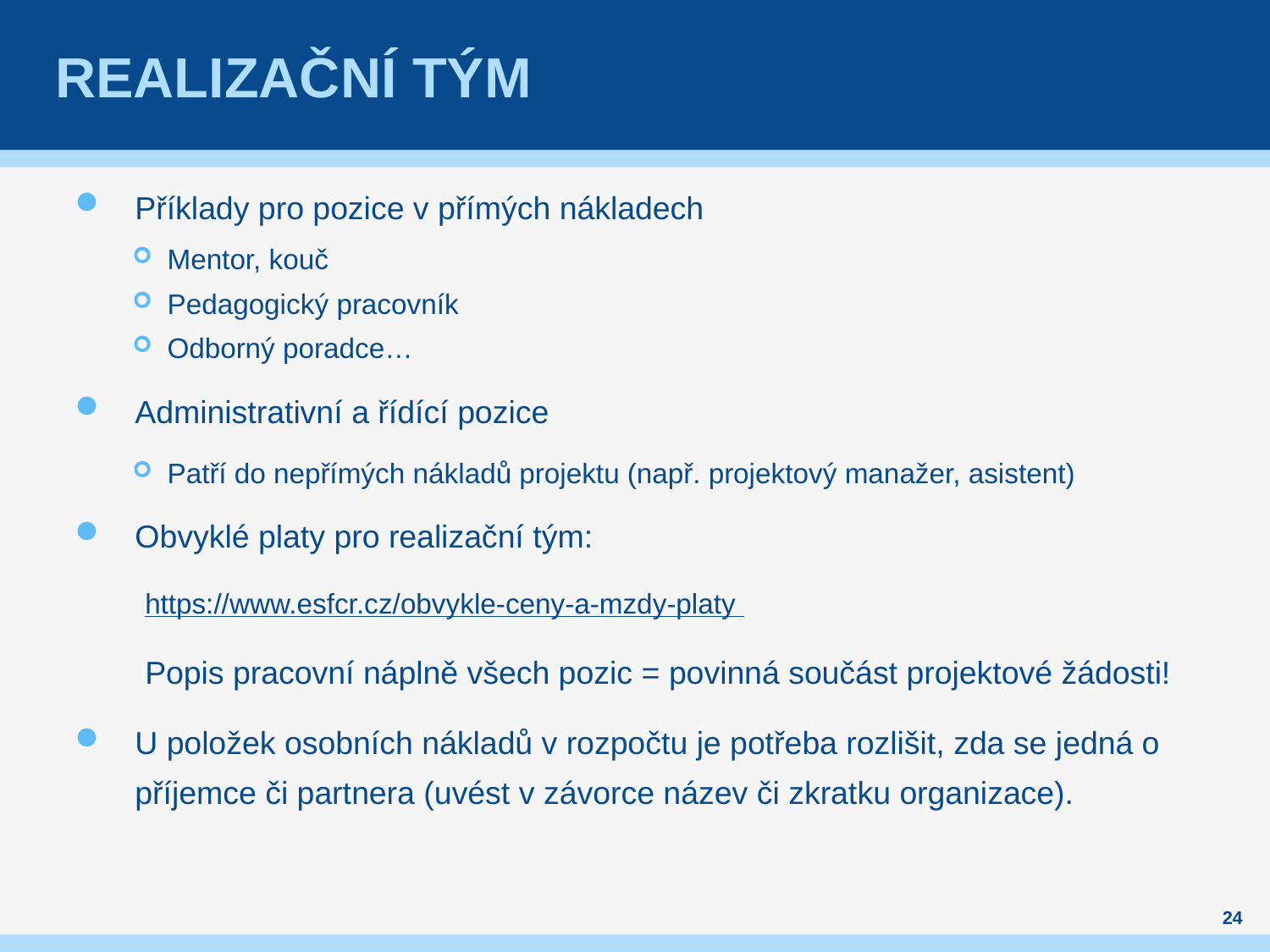

# Realizační Tým
Příklady pro pozice v přímých nákladech
Mentor, kouč
Pedagogický pracovník
Odborný poradce…
Administrativní a řídící pozice
Patří do nepřímých nákladů projektu (např. projektový manažer, asistent)
Obvyklé platy pro realizační tým:
https://www.esfcr.cz/obvykle-ceny-a-mzdy-platy
Popis pracovní náplně všech pozic = povinná součást projektové žádosti!
U položek osobních nákladů v rozpočtu je potřeba rozlišit, zda se jedná o příjemce či partnera (uvést v závorce název či zkratku organizace).

24